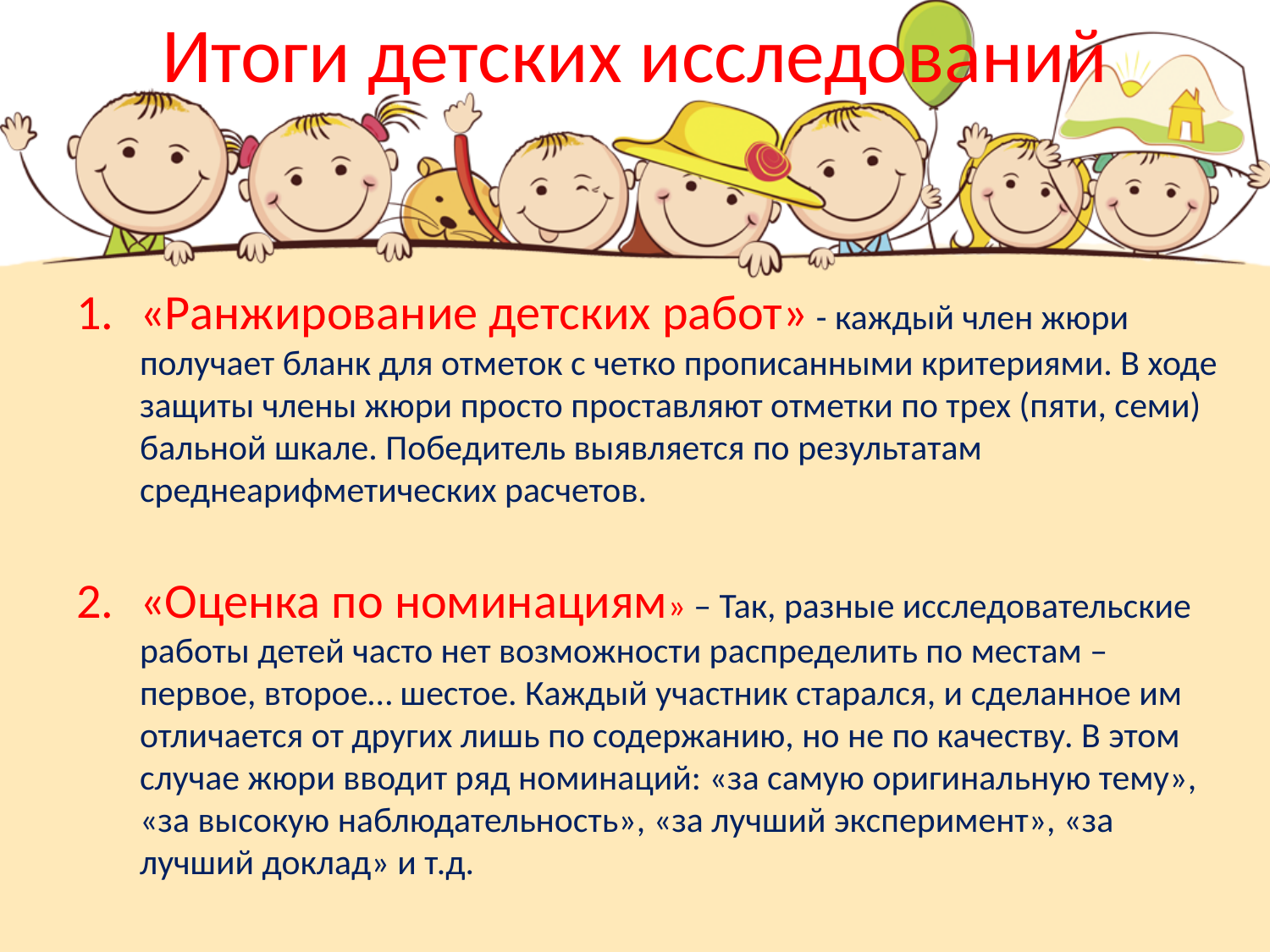

# Итоги детских исследований

«Ранжирование детских работ» - каждый член жюри получает бланк для отметок с четко прописанными критериями. В ходе защиты члены жюри просто проставляют отметки по трех (пяти, семи) бальной шкале. Победитель выявляется по результатам среднеарифметических расчетов.

«Оценка по номинациям» – Так, разные исследовательские работы детей часто нет возможности распределить по местам – первое, второе… шестое. Каждый участник старался, и сделанное им отличается от других лишь по содержанию, но не по качеству. В этом случае жюри вводит ряд номинаций: «за самую оригинальную тему», «за высокую наблюдательность», «за лучший эксперимент», «за лучший доклад» и т.д.